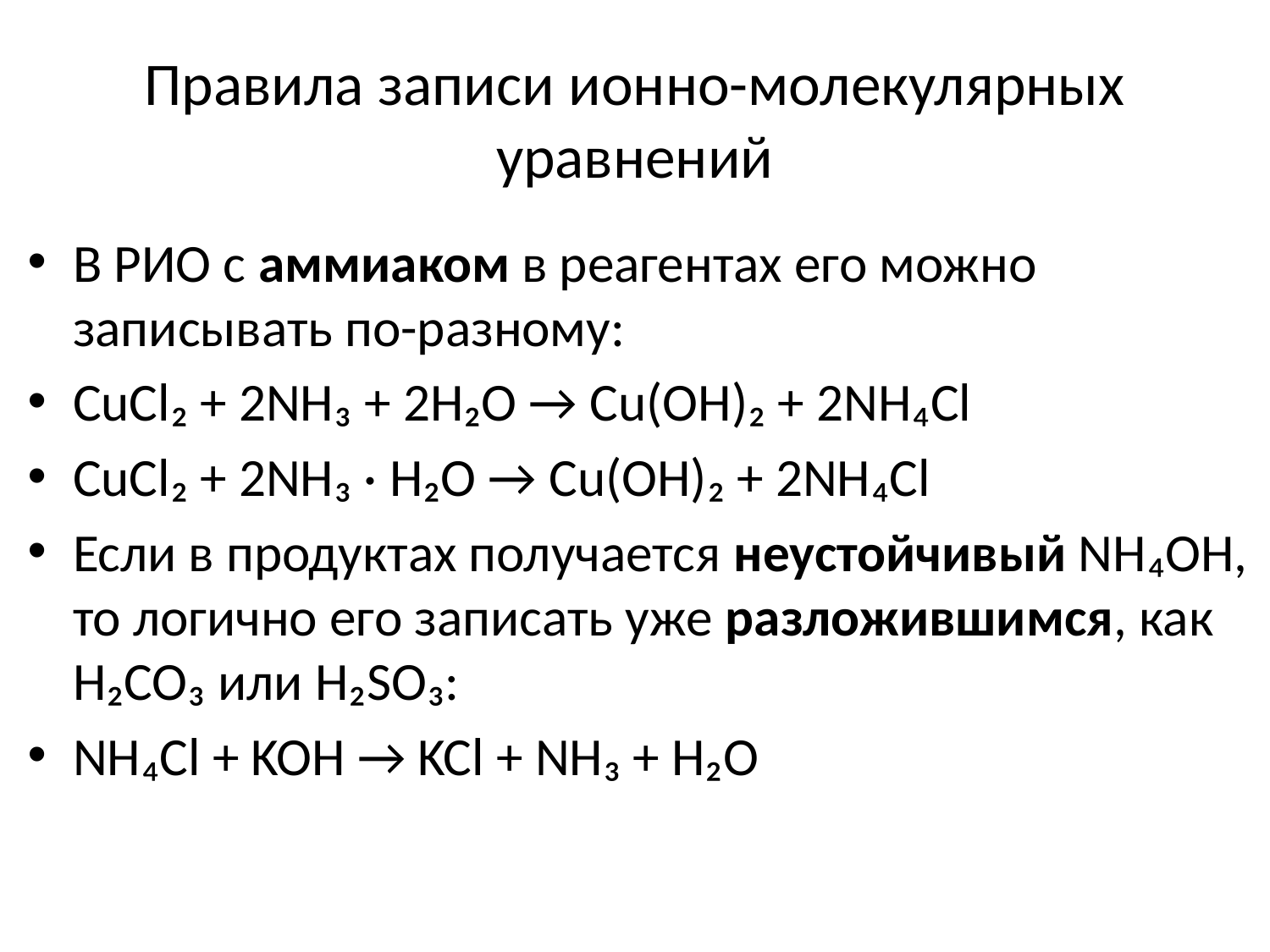

# Правила записи ионно-молекулярных уравнений
В РИО с аммиаком в реагентах его можно записывать по-разному:
CuCl₂ + 2NH₃ + 2H₂О → Cu(OH)₂ + 2NH₄Cl
CuCl₂ + 2NH₃ · H₂O → Cu(OH)₂ + 2NH₄Cl
Если в продуктах получается неустойчивый NH₄OH, то логично его записать уже разложившимся, как H₂CO₃ или H₂SO₃:
NH₄Cl + KOH → KCl + NH₃ + H₂O